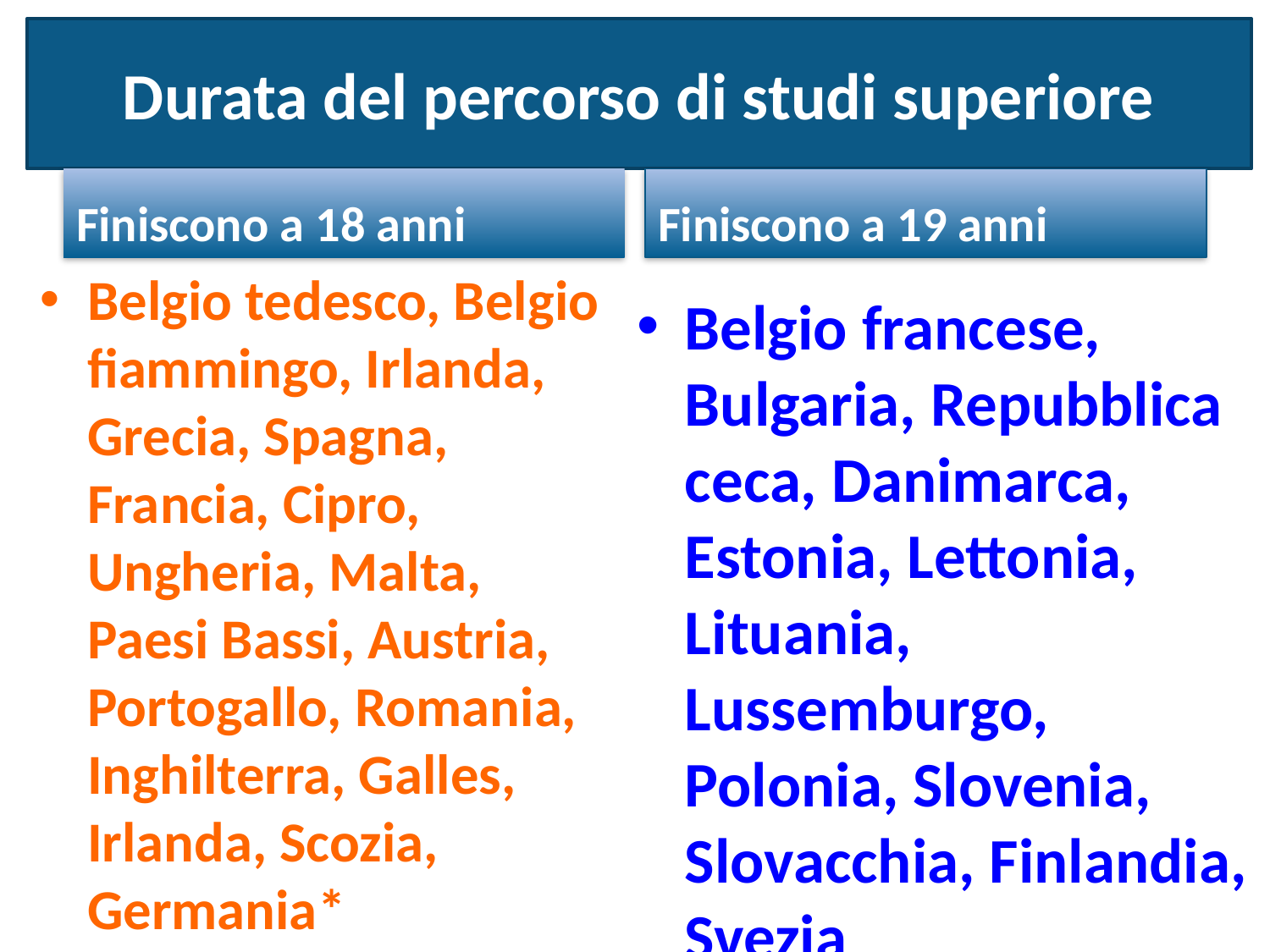

# Durata del percorso di studi superiore
Finiscono a 18 anni
Finiscono a 19 anni
Belgio tedesco, Belgio fiammingo, Irlanda, Grecia, Spagna, Francia, Cipro, Ungheria, Malta, Paesi Bassi, Austria, Portogallo, Romania, Inghilterra, Galles, Irlanda, Scozia, Germania*
Belgio francese, Bulgaria, Repubblica ceca, Danimarca, Estonia, Lettonia, Lituania, Lussemburgo, Polonia, Slovenia, Slovacchia, Finlandia, Svezia